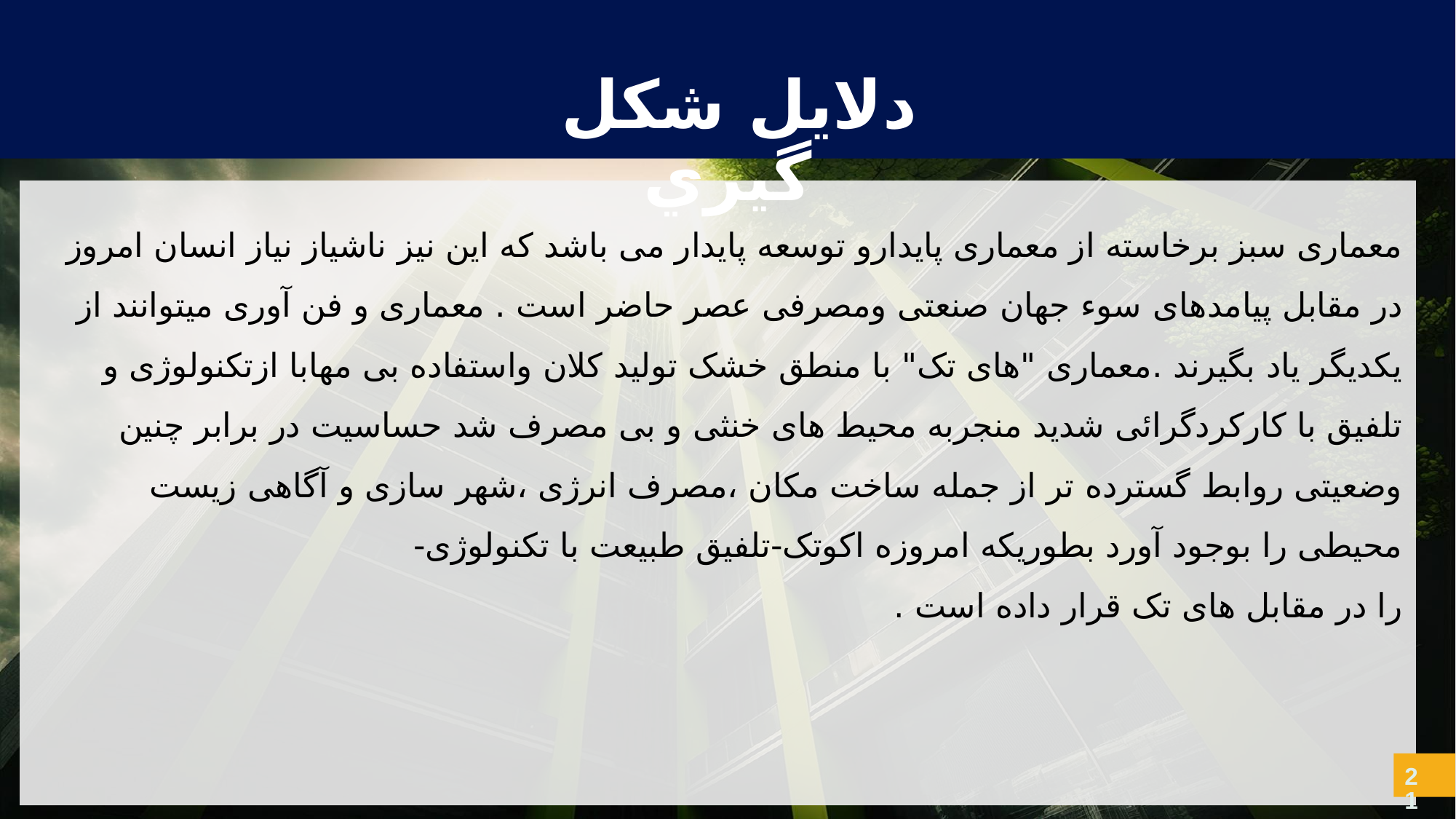

دلايل شكل گيري

معماری سبز برخاسته از معماری پایدارو توسعه پایدار می باشد که این نیز ناشیاز نیاز انسان امروز در مقابل پیامدهای سوء جهان صنعتی ومصرفی عصر حاضر است . معماری و فن آوری میتوانند از یکدیگر یاد بگیرند .معماری "های تک" با منطق خشک تولید کلان واستفاده بی مهابا ازتکنولوژی و تلفیق با کارکردگرائی شدید منجربه محیط های خنثی و بی مصرف شد حساسیت در برابر چنین وضعیتی روابط گسترده تر از جمله ساخت مکان ،مصرف انرژی ،شهر سازی و آگاهی زیست محیطی را بوجود آورد بطوریکه امروزه اکوتک-تلفیق طبیعت با تکنولوژی-
را در مقابل های تک قرار داده است .
21